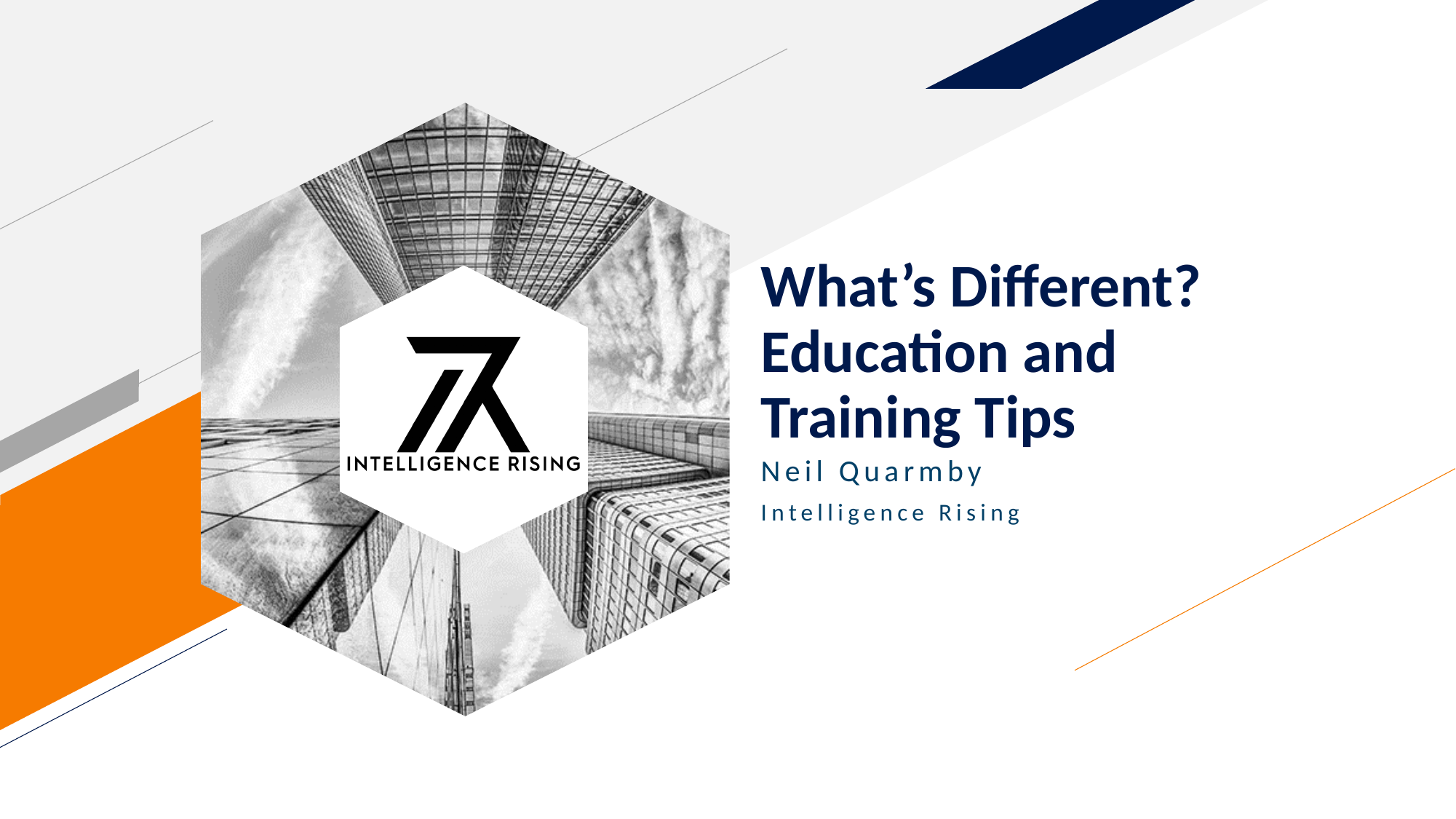

# What’s Different? Education and Training Tips
Neil Quarmby
Intelligence Rising